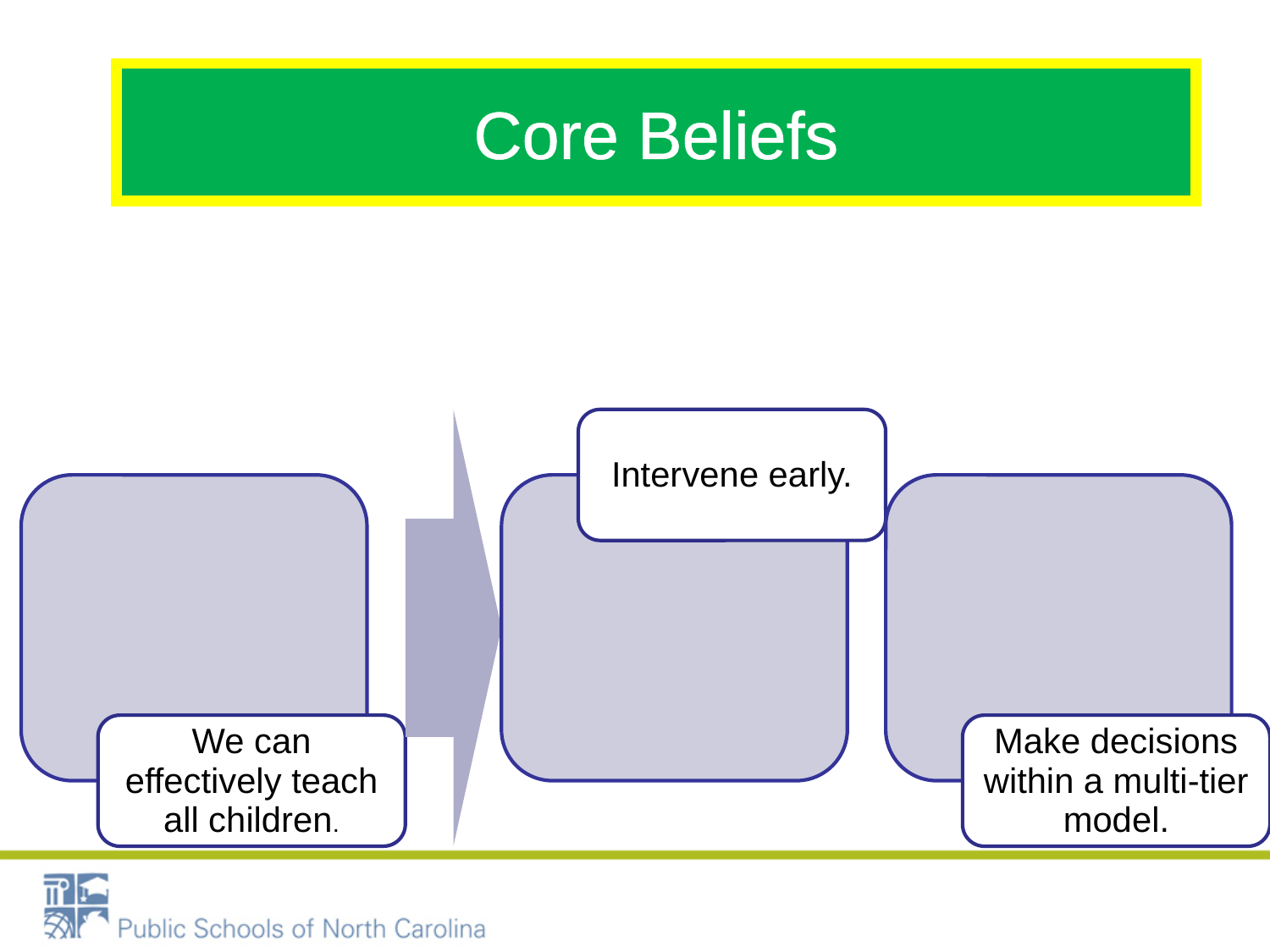

# Core Beliefs
Core Beliefs
We can effectively teach all children.
Intervene early.
Make decisions within a multi-tier model.